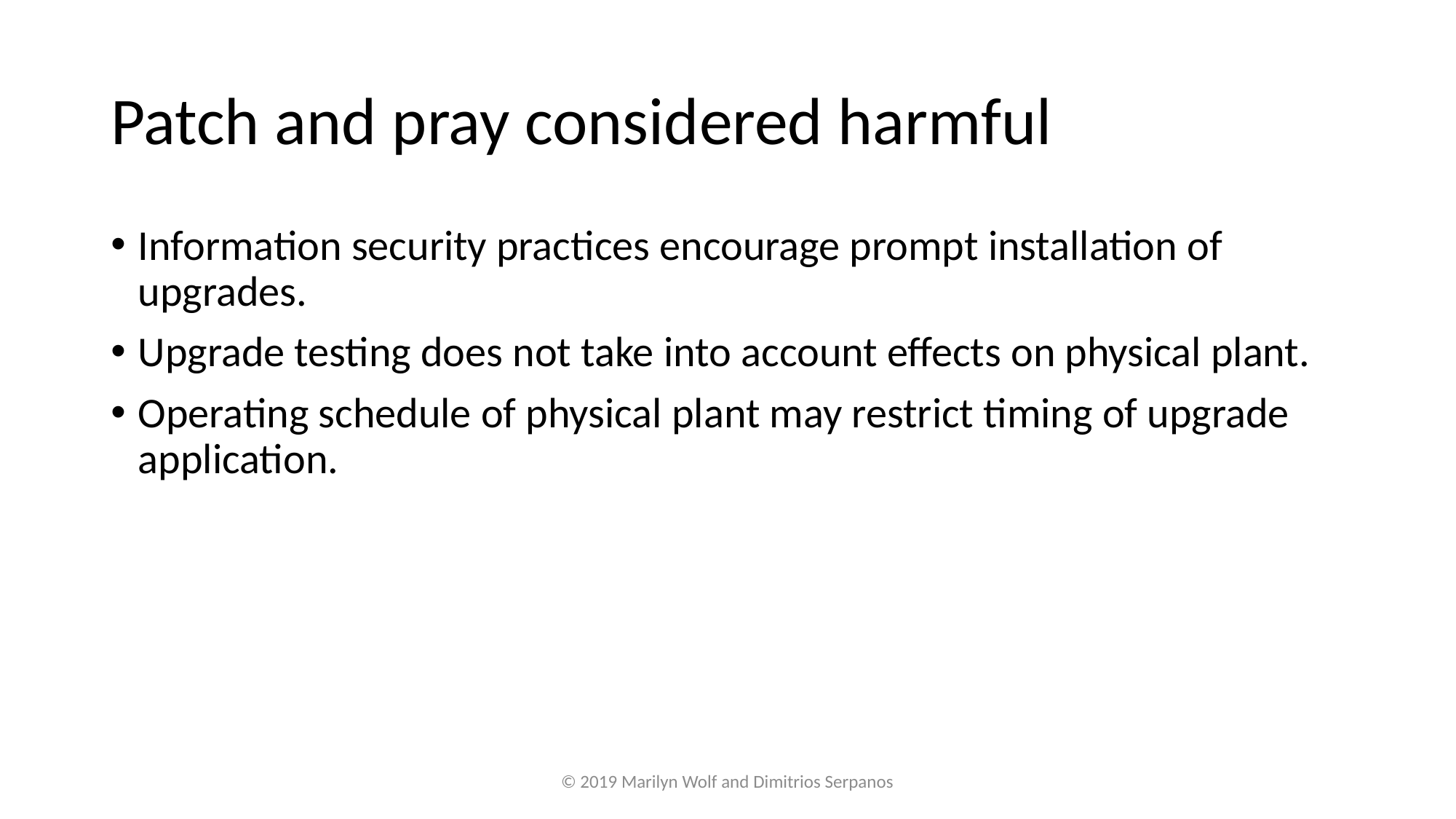

# Patch and pray considered harmful
Information security practices encourage prompt installation of upgrades.
Upgrade testing does not take into account effects on physical plant.
Operating schedule of physical plant may restrict timing of upgrade application.
© 2019 Marilyn Wolf and Dimitrios Serpanos